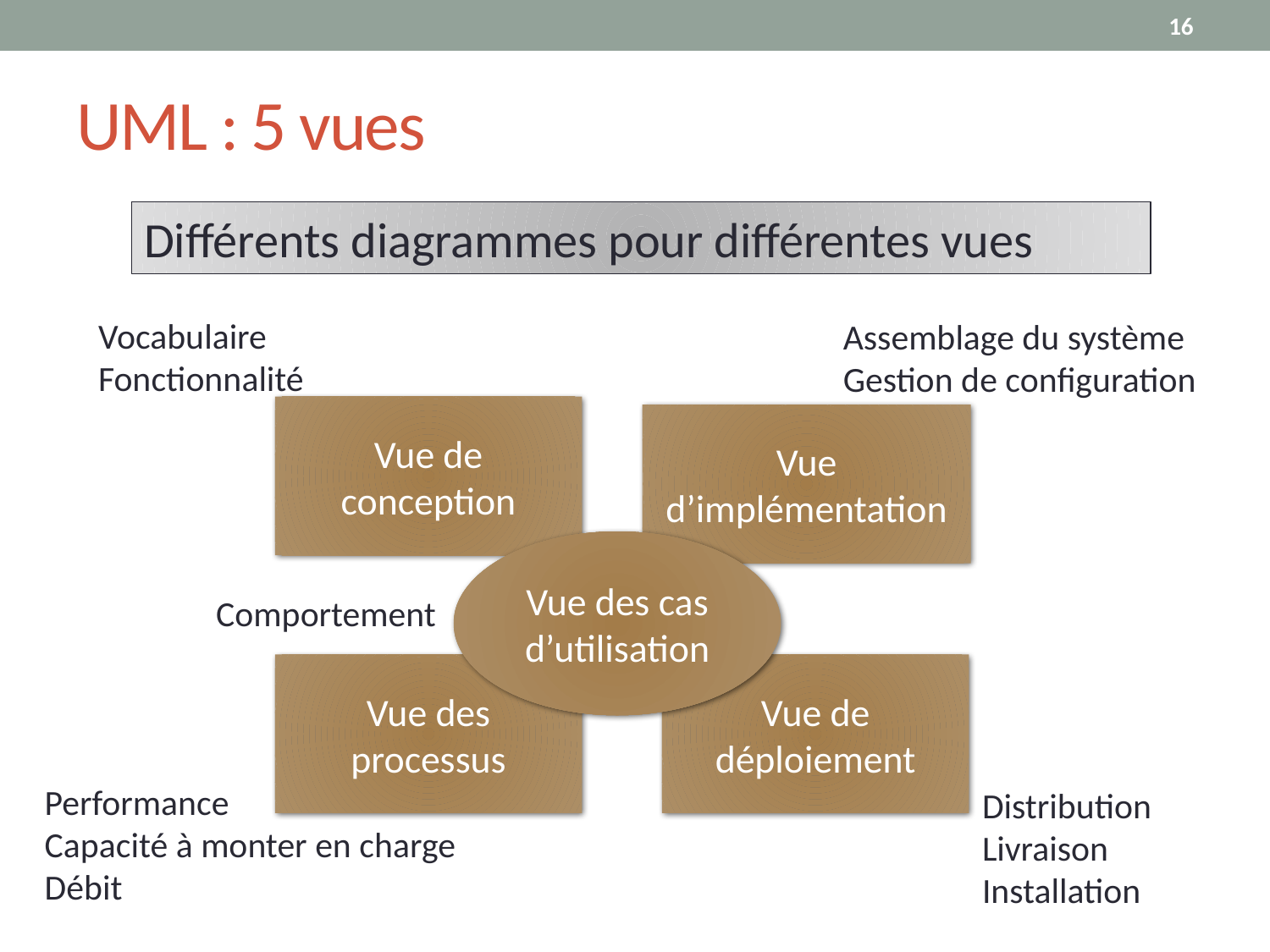

16
# UML : 5 vues
Différents diagrammes pour différentes vues
Vocabulaire
Fonctionnalité
Assemblage du système
Gestion de configuration
Vue de conception
Vue d’implémentation
Vue des cas d’utilisation
Comportement
Vue des processus
Vue de déploiement
Performance
Capacité à monter en charge
Débit
Distribution
Livraison
Installation